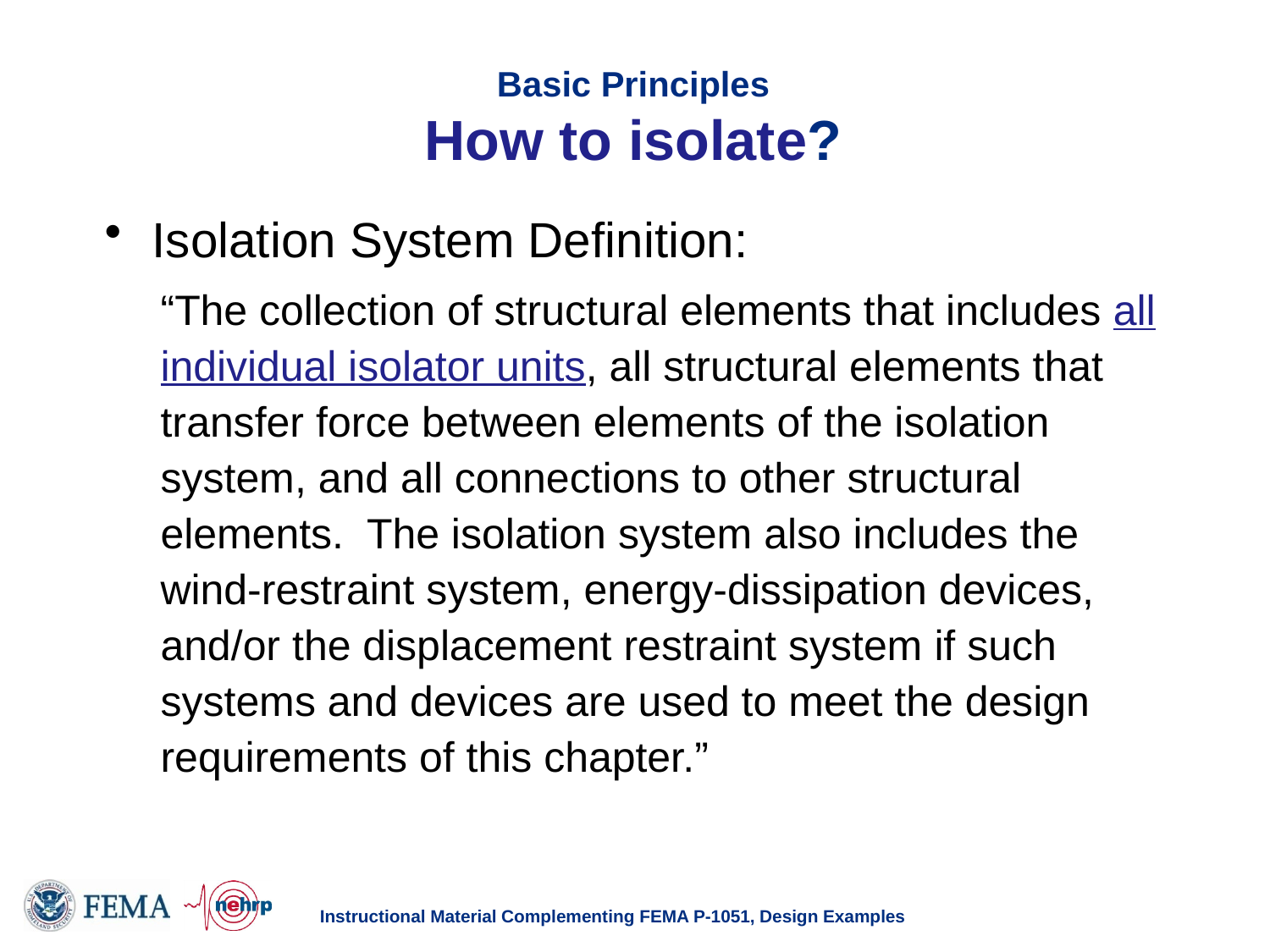

# Basic Principles How to isolate?
Isolation System Definition:
“The collection of structural elements that includes all individual isolator units, all structural elements that transfer force between elements of the isolation system, and all connections to other structural elements.  The isolation system also includes the wind-restraint system, energy-dissipation devices, and/or the displacement restraint system if such systems and devices are used to meet the design requirements of this chapter.”
Instructional Material Complementing FEMA P-1051, Design Examples